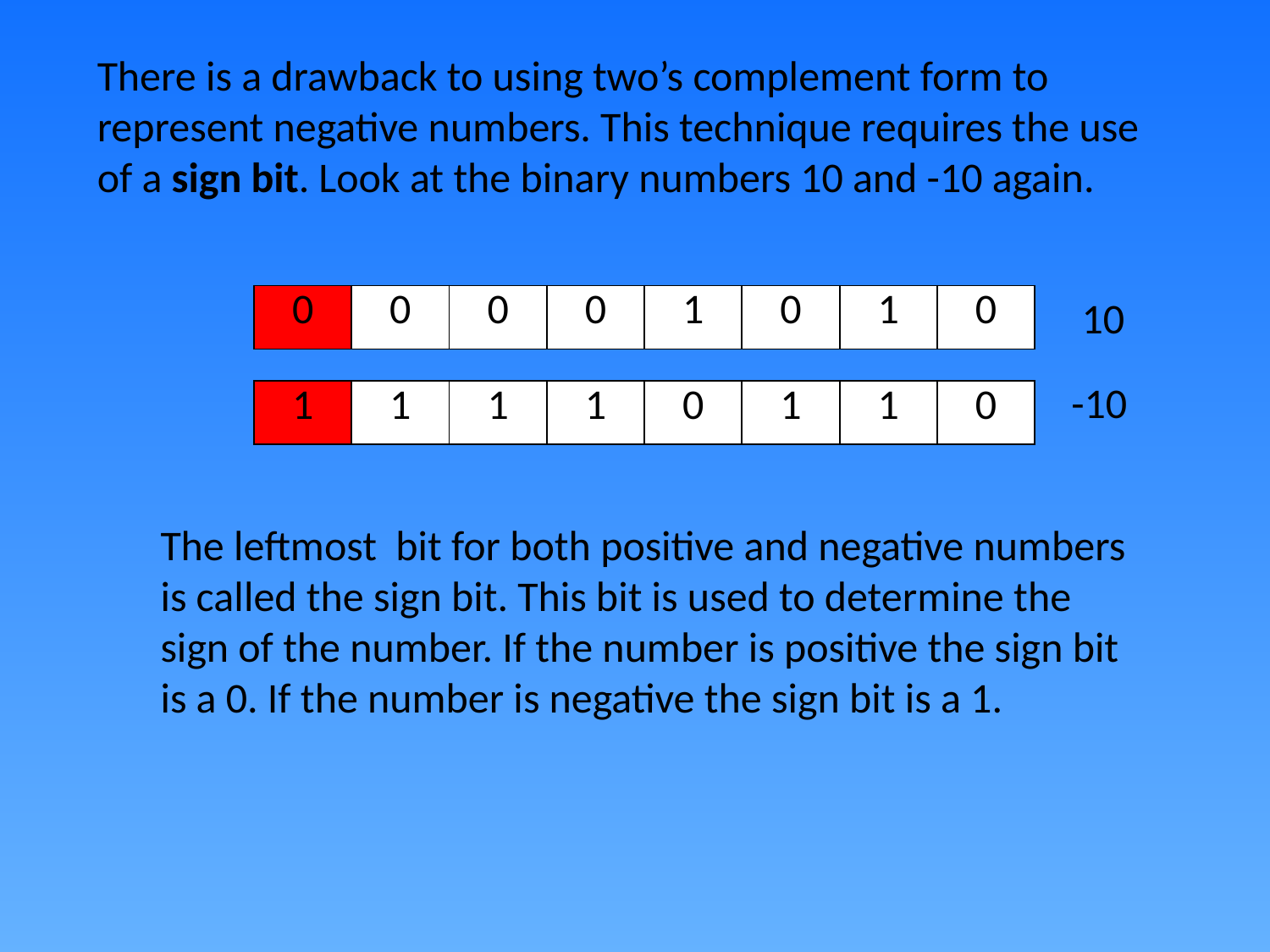

There is a drawback to using two’s complement form to represent negative numbers. This technique requires the use of a sign bit. Look at the binary numbers 10 and -10 again.
| 0 | 0 | 0 | 0 | 1 | 0 | 1 | 0 |
| --- | --- | --- | --- | --- | --- | --- | --- |
10
-10
| 1 | 1 | 1 | 1 | 0 | 1 | 1 | 0 |
| --- | --- | --- | --- | --- | --- | --- | --- |
The leftmost  bit for both positive and negative numbers is called the sign bit. This bit is used to determine the sign of the number. If the number is positive the sign bit is a 0. If the number is negative the sign bit is a 1.